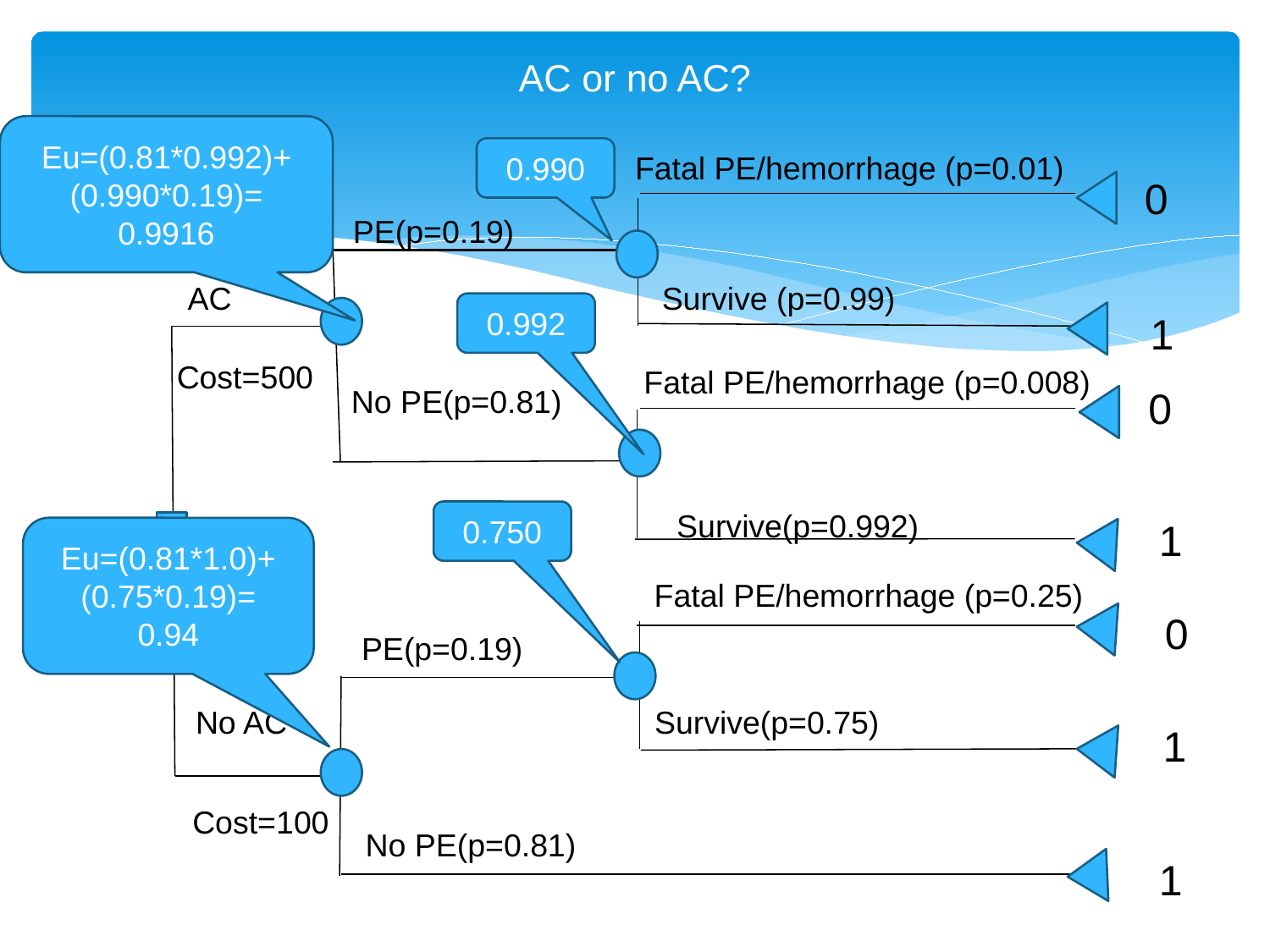

# AC or no AC?
Eu=(0.81*0.992)+
(0.990*0.19)=
0.9916
0.990
Fatal PE/hemorrhage (p=0.01)
0

PE(p=0.19)

AC
Survive (p=0.99)
0.992

1

Cost=500
Fatal PE/hemorrhage (p=0.008)
0
No PE(p=0.81)

Survive(p=0.992)
0.750
1

Eu=(0.81*1.0)+
(0.75*0.19)=
0.94

Fatal PE/hemorrhage (p=0.25)
0

PE(p=0.19)

No AC
Survive(p=0.75)
1

Cost=100
No PE(p=0.81)
1